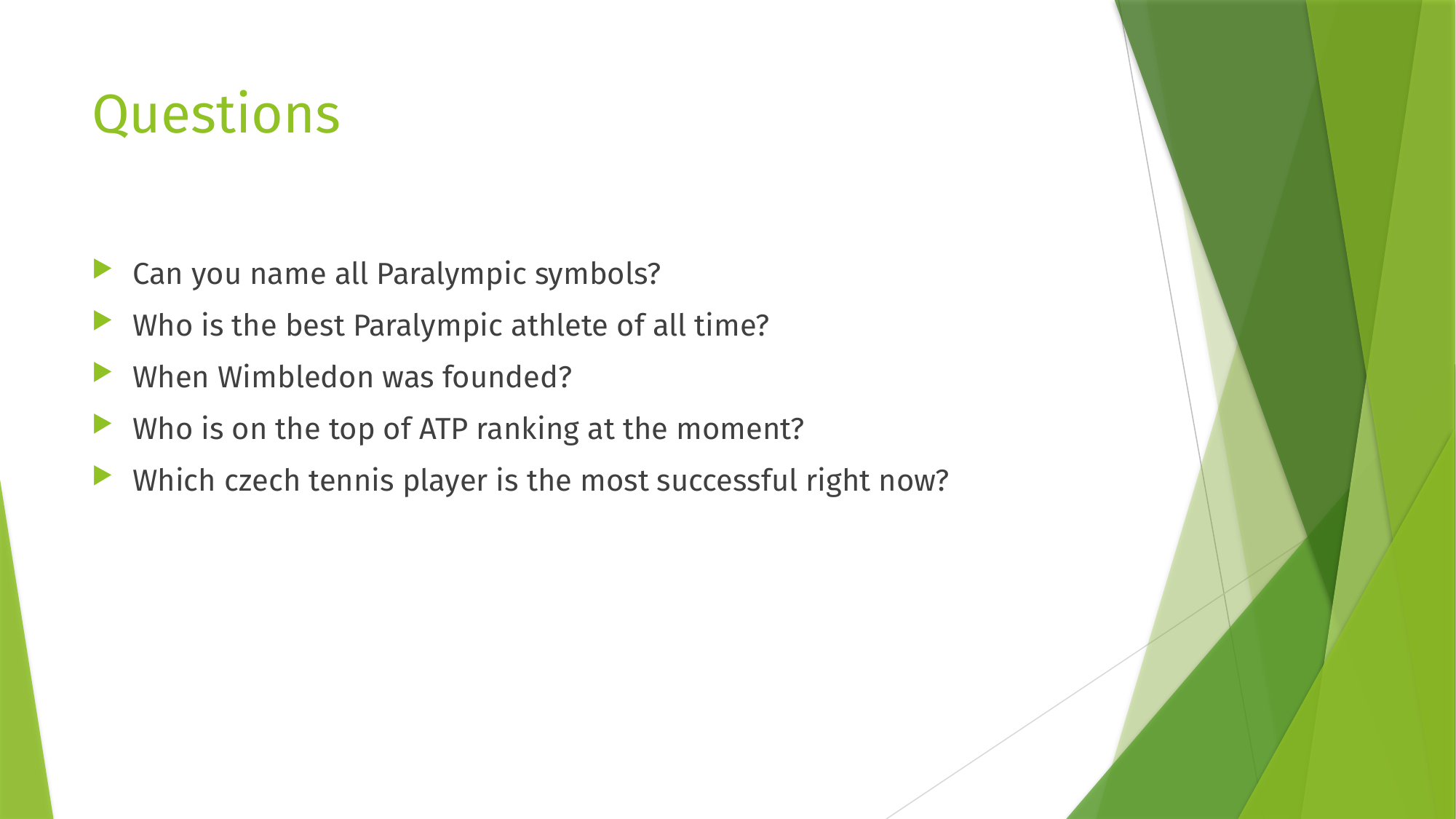

# Questions
Can you name all Paralympic symbols?
Who is the best Paralympic athlete of all time?
When Wimbledon was founded?
Who is on the top of ATP ranking at the moment?
Which czech tennis player is the most successful right now?